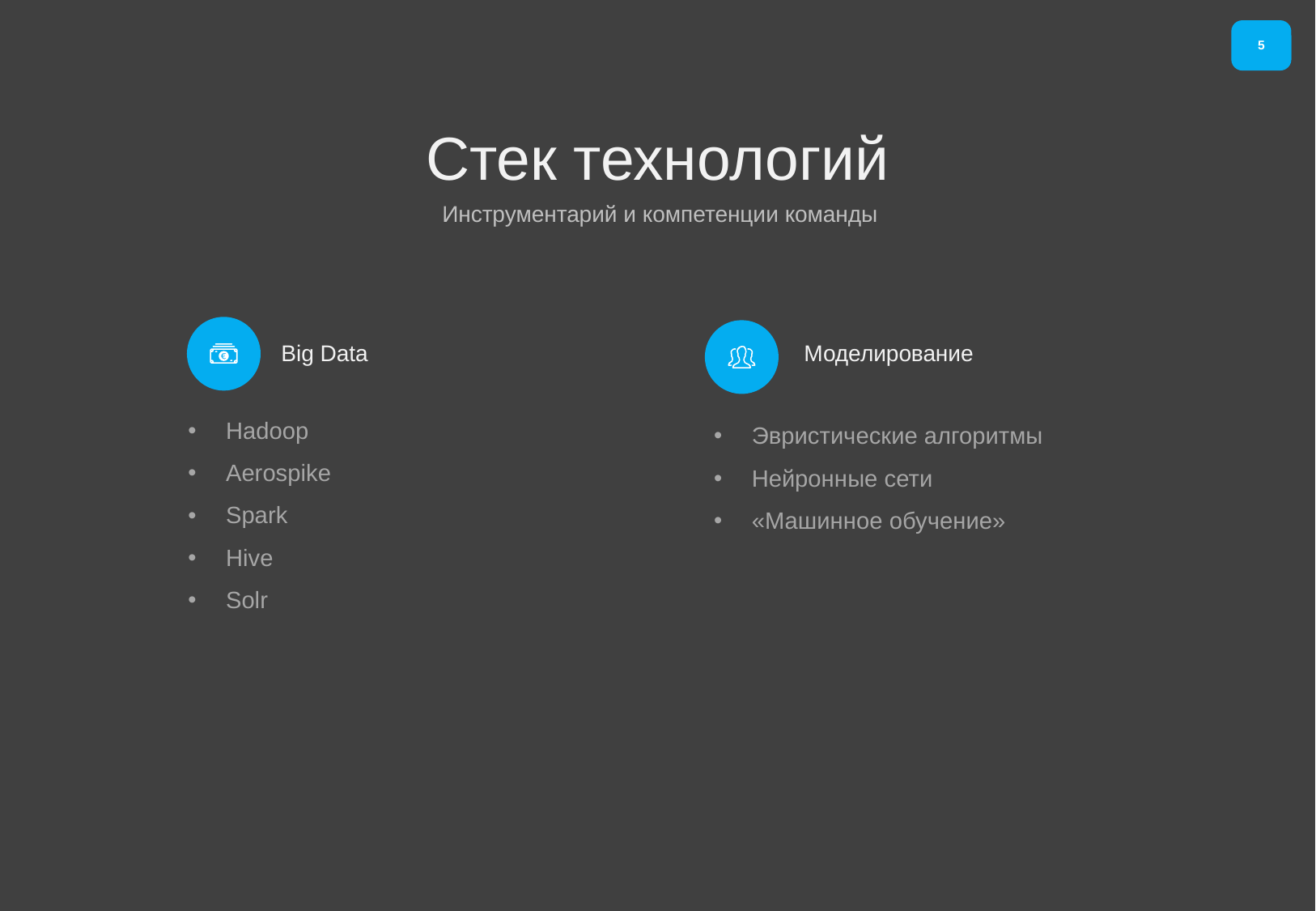

5
# Стек технологий
Инструментарий и компетенции команды

Big Data
Моделирование
Hadoop
Aerospike
Spark
Hive
Solr
Эвристические алгоритмы
Нейронные сети
«Машинное обучение»